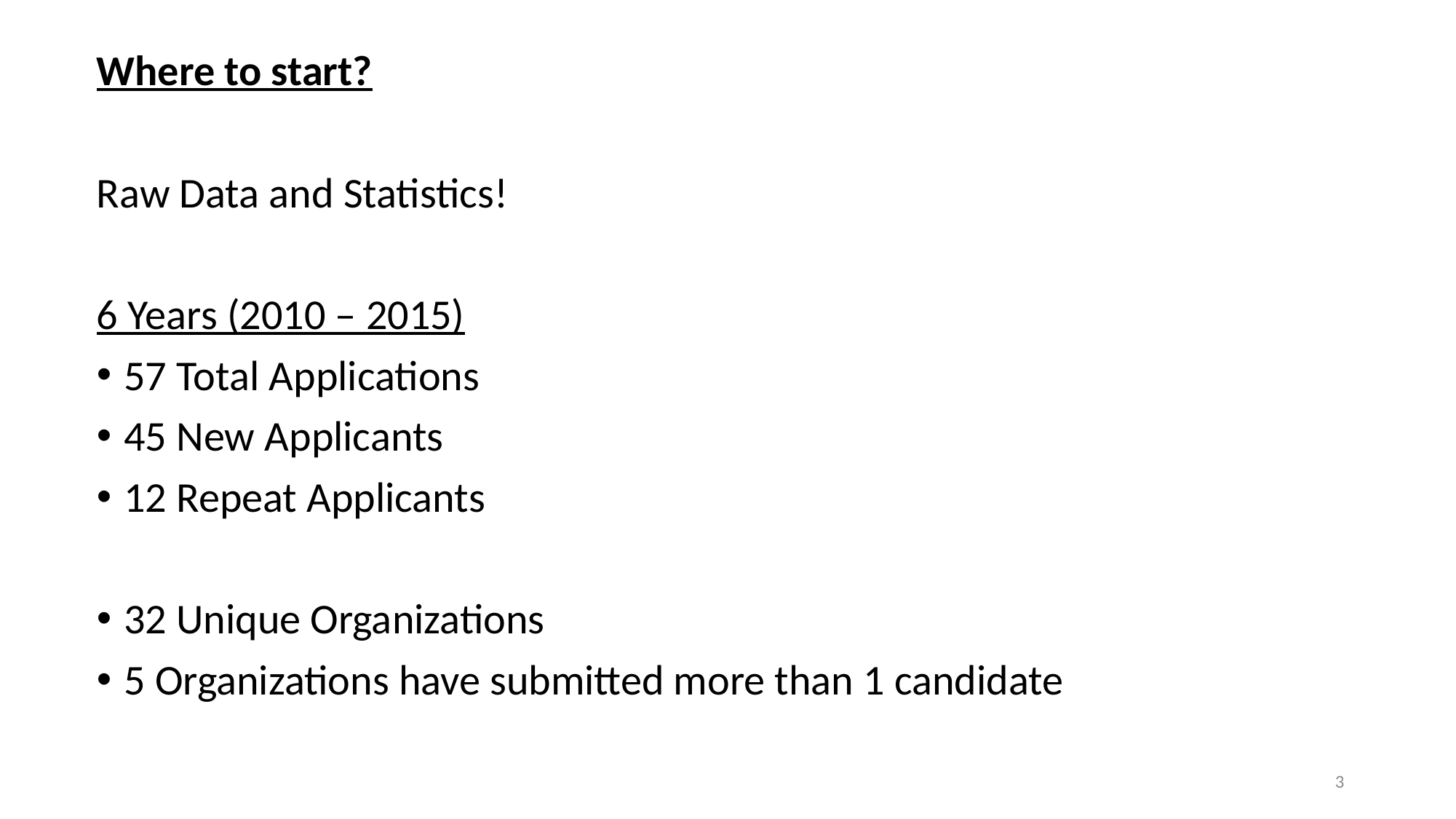

Where to start?

Raw Data and Statistics!

6 Years (2010 – 2015)
57 Total Applications
45 New Applicants
12 Repeat Applicants

32 Unique Organizations
5 Organizations have submitted more than 1 candidate

3